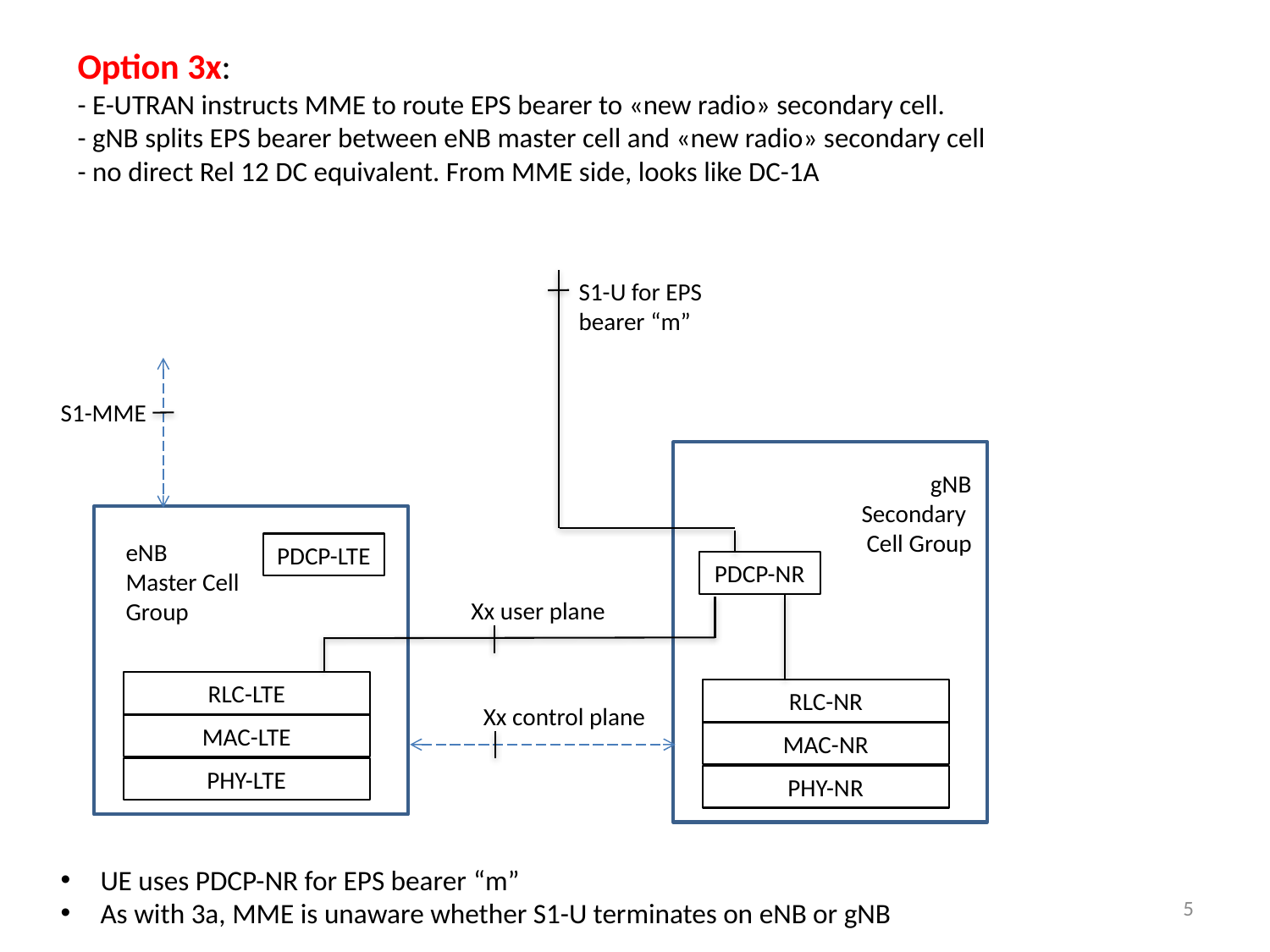

# Option 3x: - E-UTRAN instructs MME to route EPS bearer to «new radio» secondary cell. - gNB splits EPS bearer between eNB master cell and «new radio» secondary cell - no direct Rel 12 DC equivalent. From MME side, looks like DC-1A
S1-U for EPS bearer “m”
S1-MME

gNB
Secondary  Cell Group

eNB
Master Cell Group

PDCP-LTE
PDCP-NR
Xx user plane
RLC-LTE
RLC-NR
Xx control plane
MAC-LTE
MAC-NR
PHY-LTE
PHY-NR
UE uses PDCP-NR for EPS bearer “m”
As with 3a, MME is unaware whether S1-U terminates on eNB or gNB
5